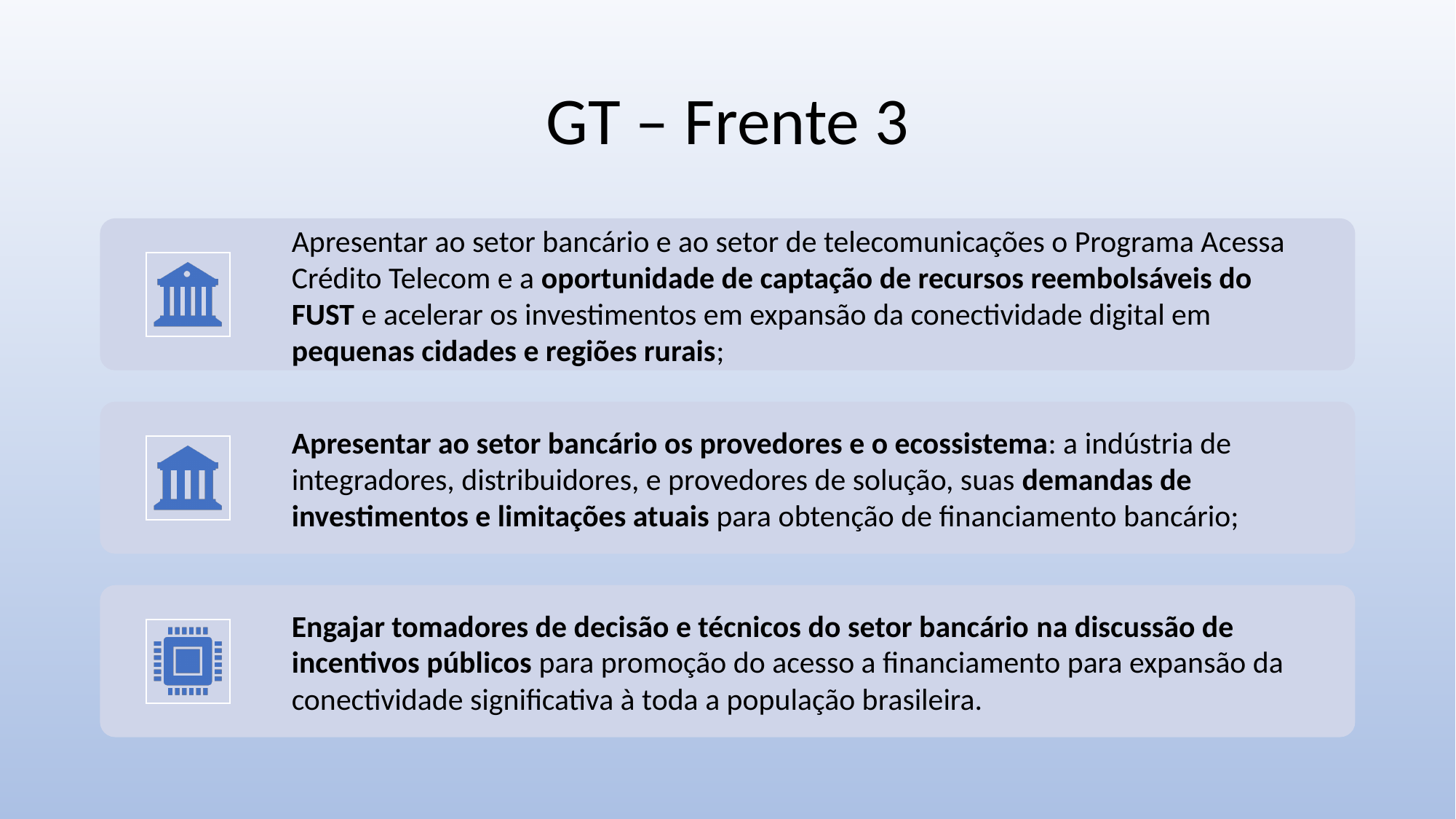

# GT – Frente 3
Apresentar ao setor bancário e ao setor de telecomunicações o Programa Acessa Crédito Telecom e a oportunidade de captação de recursos reembolsáveis do FUST e acelerar os investimentos em expansão da conectividade digital em pequenas cidades e regiões rurais;
Apresentar ao setor bancário os provedores e o ecossistema: a indústria de integradores, distribuidores, e provedores de solução, suas demandas de investimentos e limitações atuais para obtenção de financiamento bancário;
Engajar tomadores de decisão e técnicos do setor bancário na discussão de incentivos públicos para promoção do acesso a financiamento para expansão da conectividade significativa à toda a população brasileira.